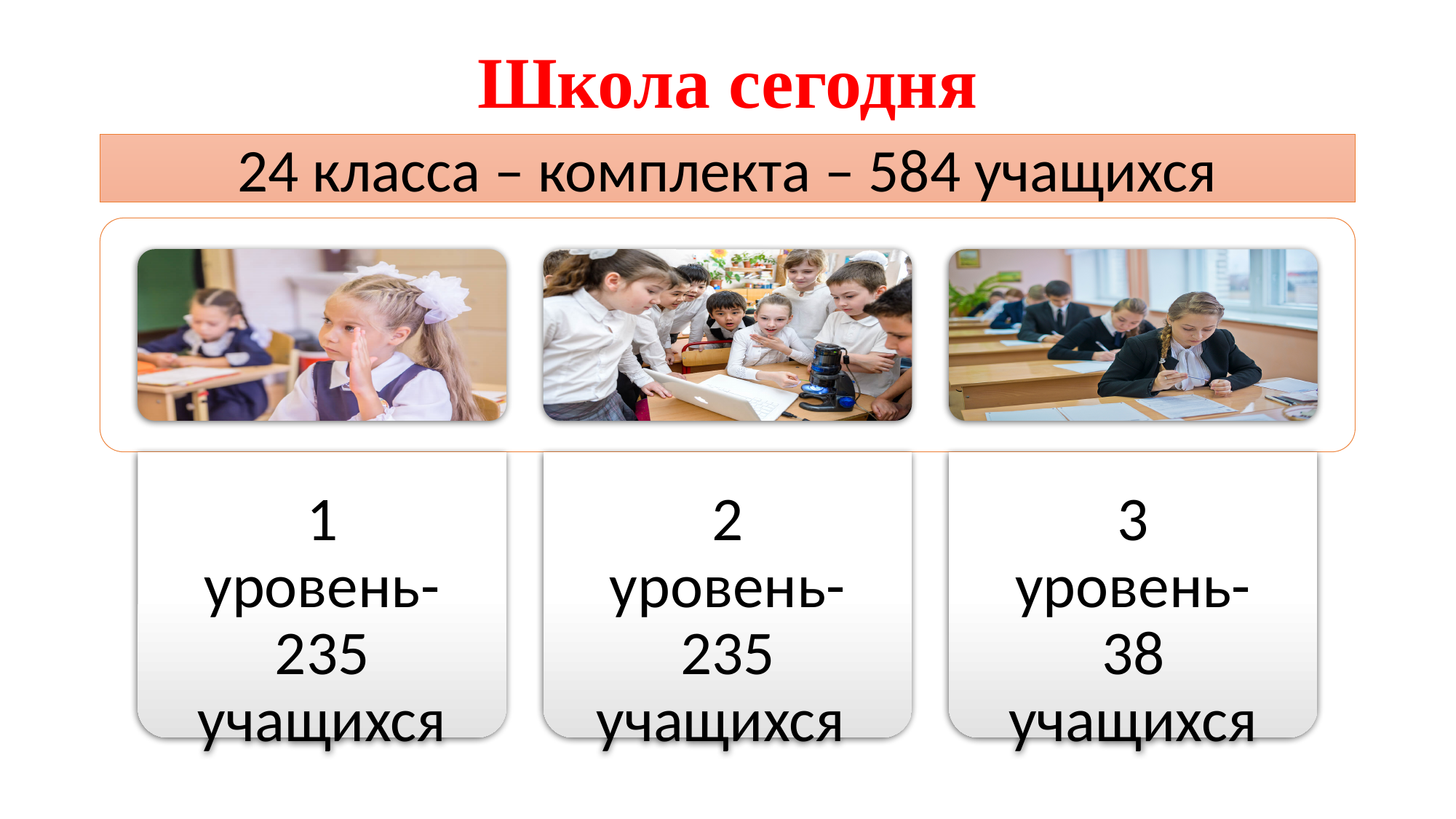

# Школа сегодня
24 класса – комплекта – 584 учащихся
1 уровень-235 учащихся
2 уровень- 235 учащихся
3 уровень-38 учащихся